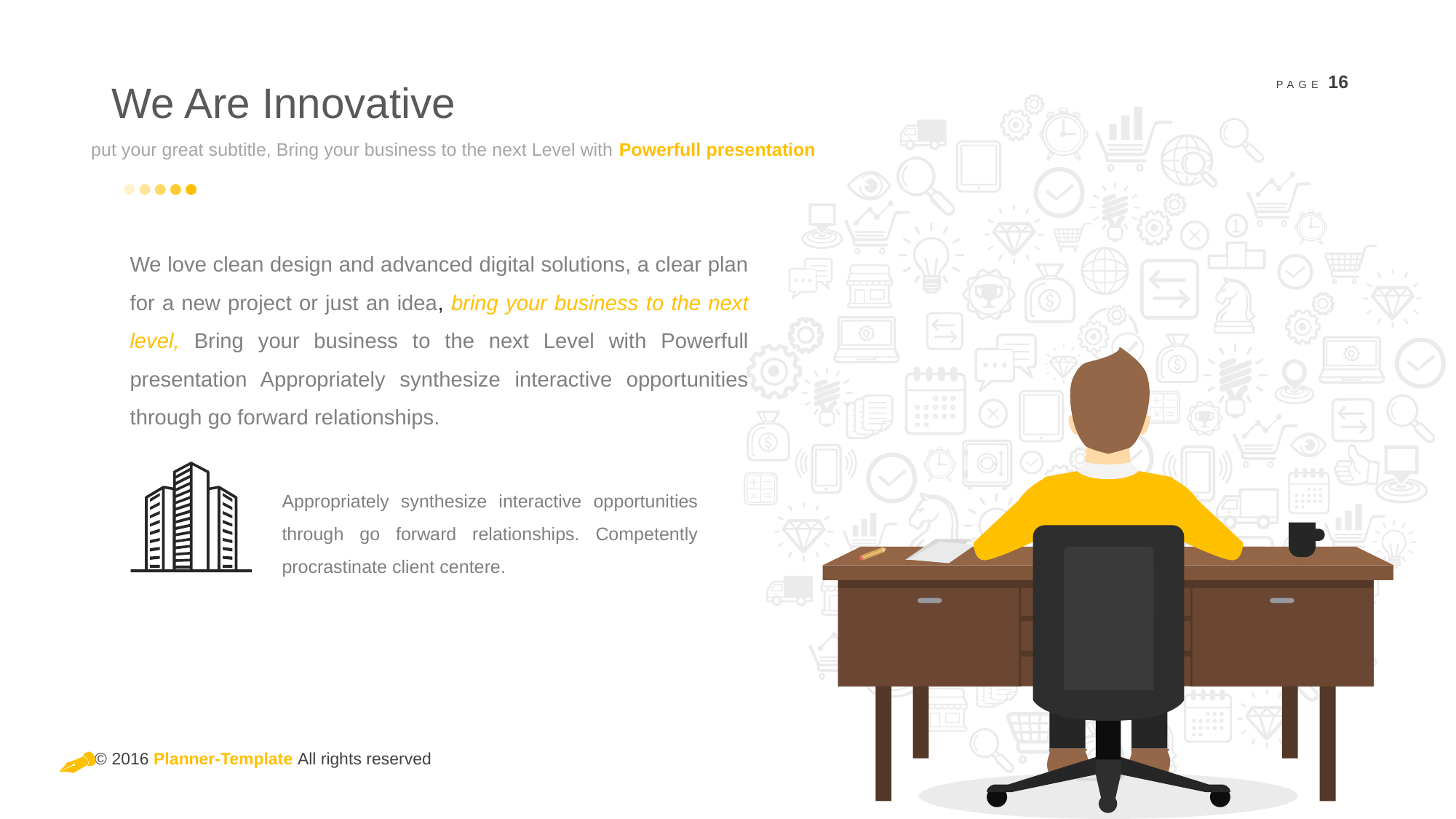

We Are Innovative

put your great subtitle, Bring your business to the next Level with Powerfull presentation

We love clean design and advanced digital solutions, a clear plan for a new project or just an idea, bring your business to the next level, Bring your business to the next Level with Powerfull presentation Appropriately synthesize interactive opportunities through go forward relationships.

Appropriately synthesize interactive opportunities through go forward relationships. Competently procrastinate client centere.